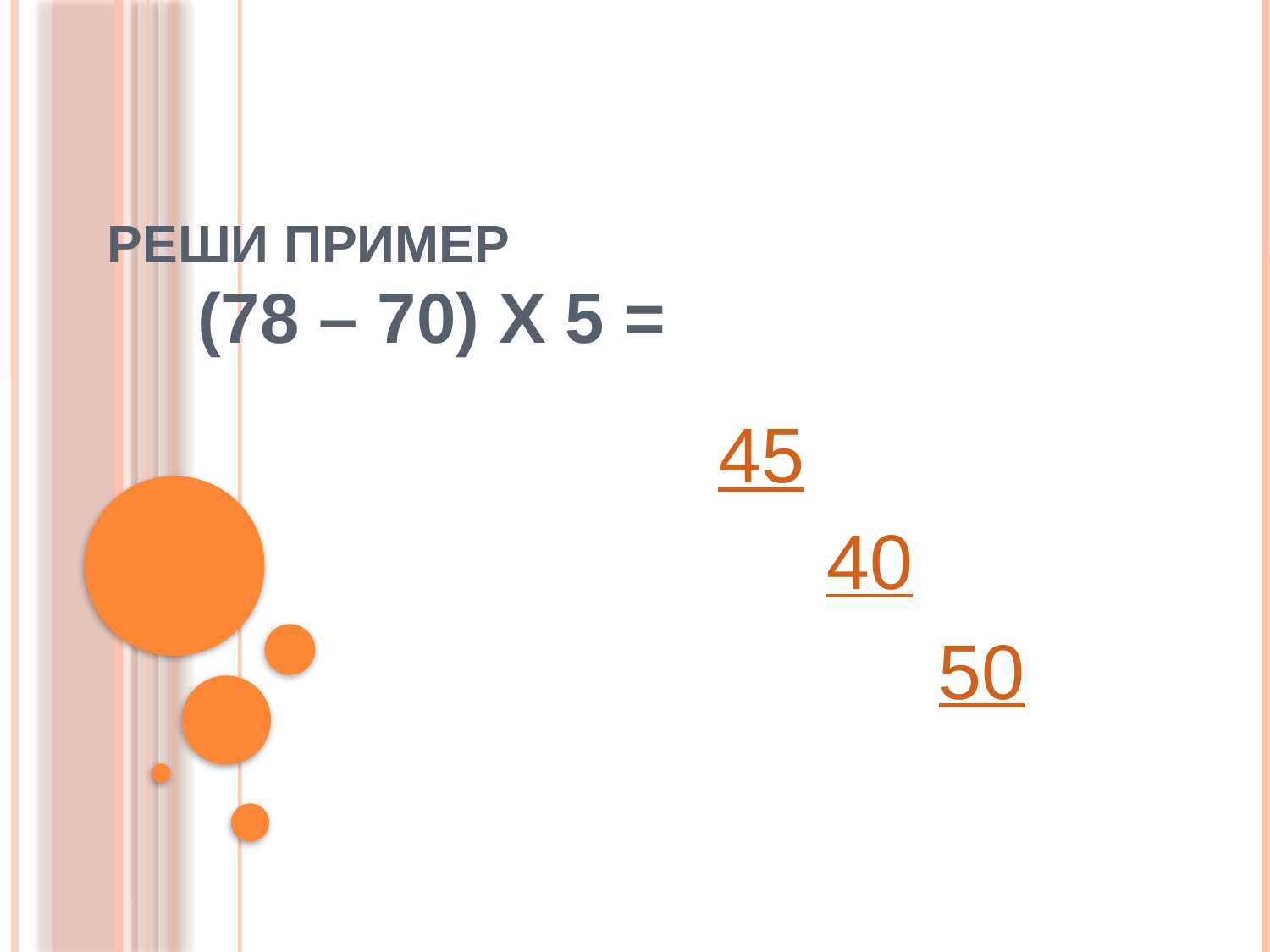

# Реши пример
(78 – 70) Х 5 =
45
40
50